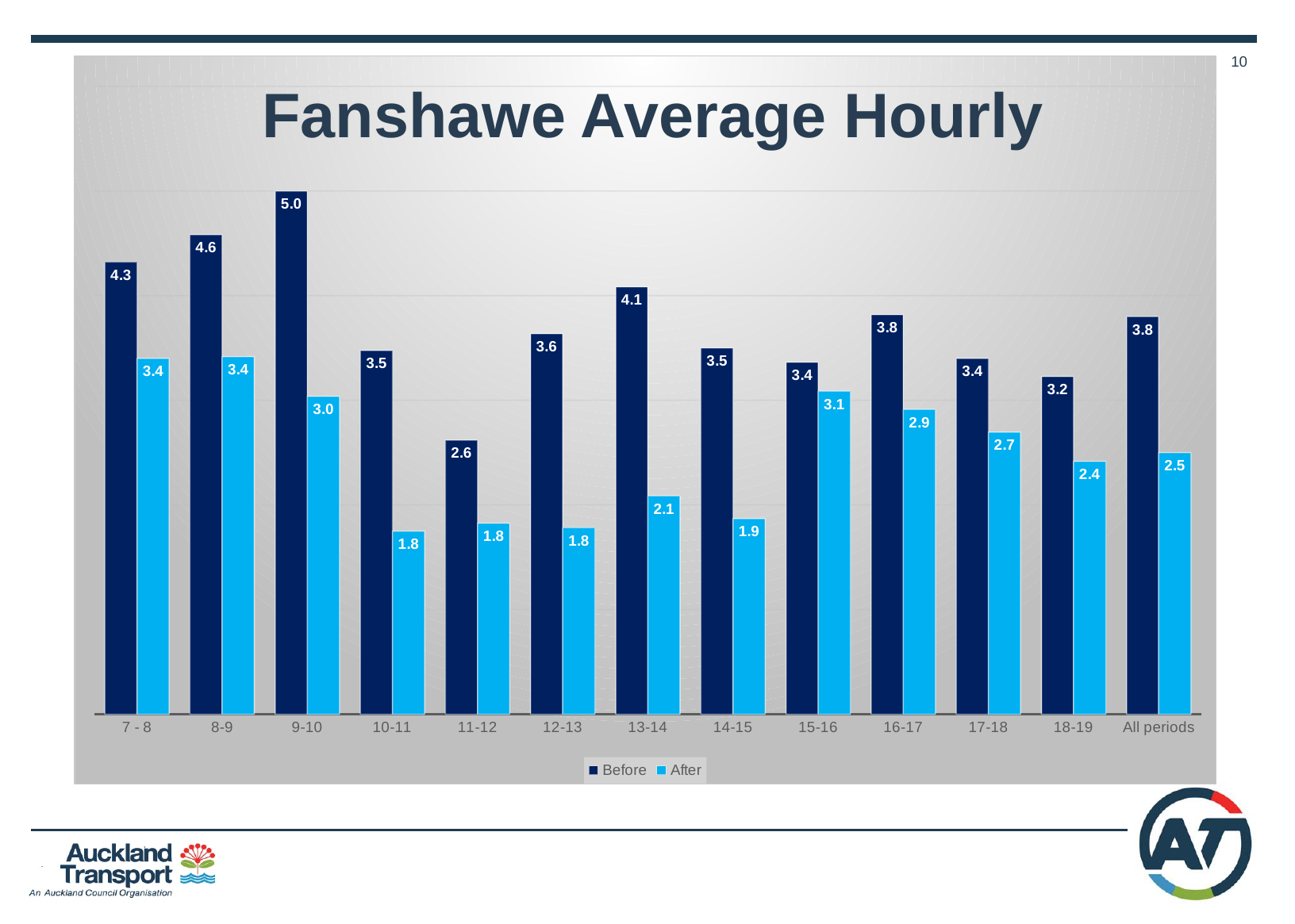

### Chart

| Category |  |  |
|---|---|---|
| 7 - 8 | 4.32 | 3.4 |
| 8-9 | 4.583333333333333 | 3.4166666666666665 |
| 9-10 | 5.0 | 3.0384615384615383 |
| 10-11 | 3.4761904761904763 | 1.75 |
| 11-12 | 2.619047619047619 | 1.826086956521739 |
| 12-13 | 3.6363636363636362 | 1.7826086956521738 |
| 13-14 | 4.083333333333333 | 2.0869565217391304 |
| 14-15 | 3.5 | 1.8695652173913044 |
| 15-16 | 3.3636363636363638 | 3.0869565217391304 |
| 16-17 | 3.8181818181818183 | 2.9130434782608696 |
| 17-18 | 3.4 | 2.6956521739130435 |
| 18-19 | 3.227272727272727 | 2.4166666666666665 |
| All periods | 3.8 | 2.5 |
# Fanshawe Average Hourly